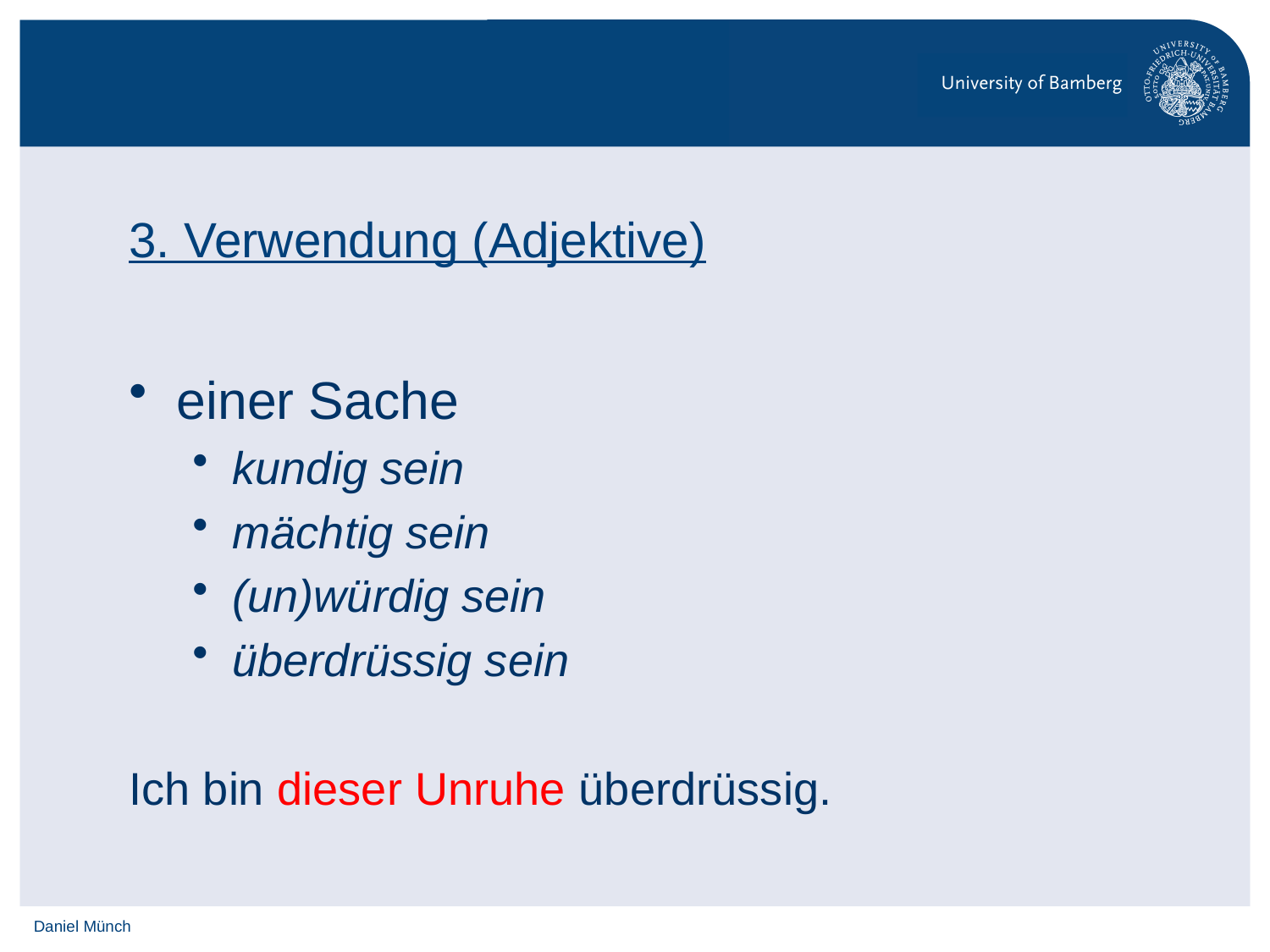

# 3. Verwendung (Adjektive)
einer Sache
kundig sein
mächtig sein
(un)würdig sein
überdrüssig sein

Ich bin dieser Unruhe überdrüssig.